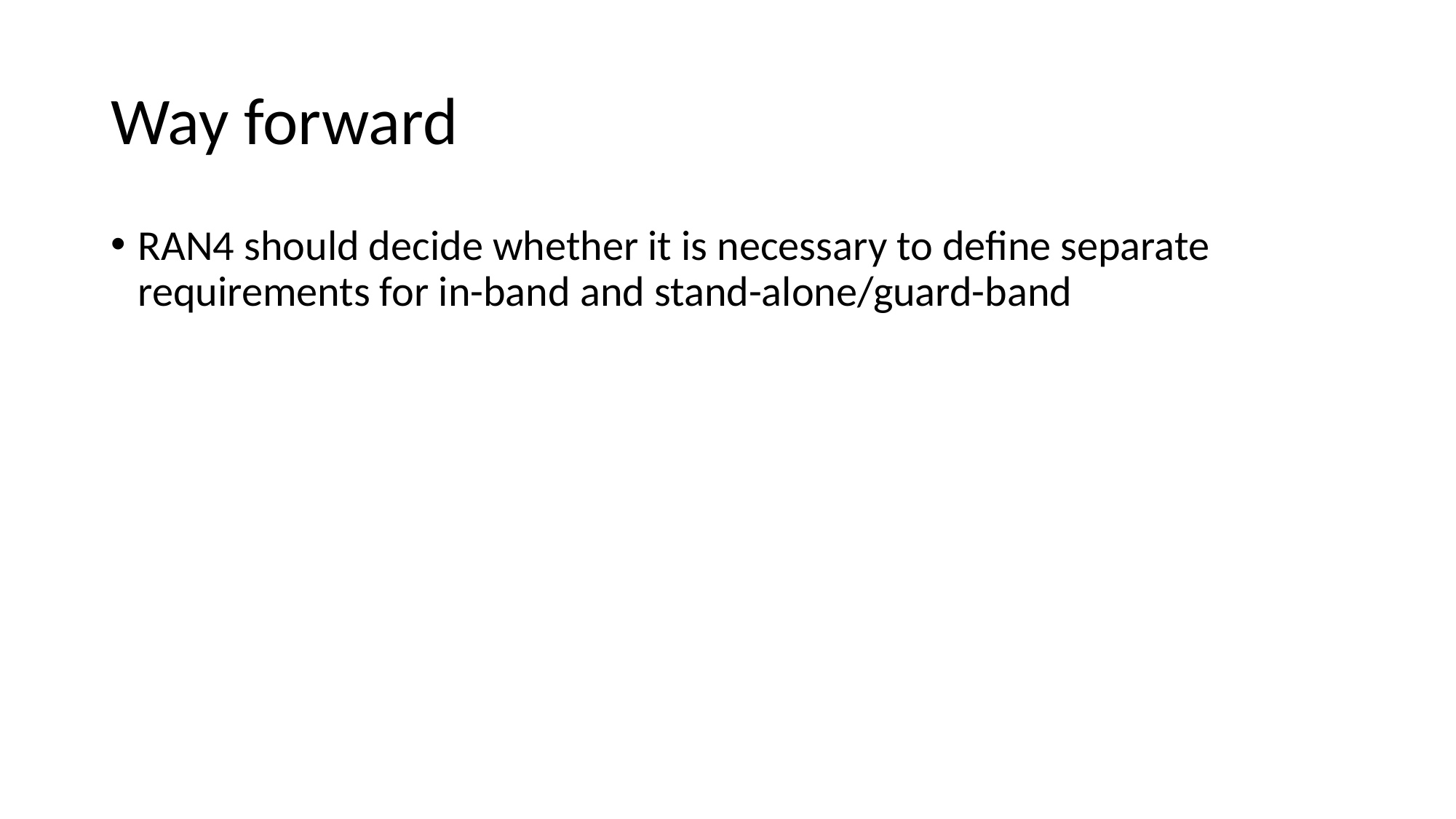

# Way forward
RAN4 should decide whether it is necessary to define separate requirements for in-band and stand-alone/guard-band